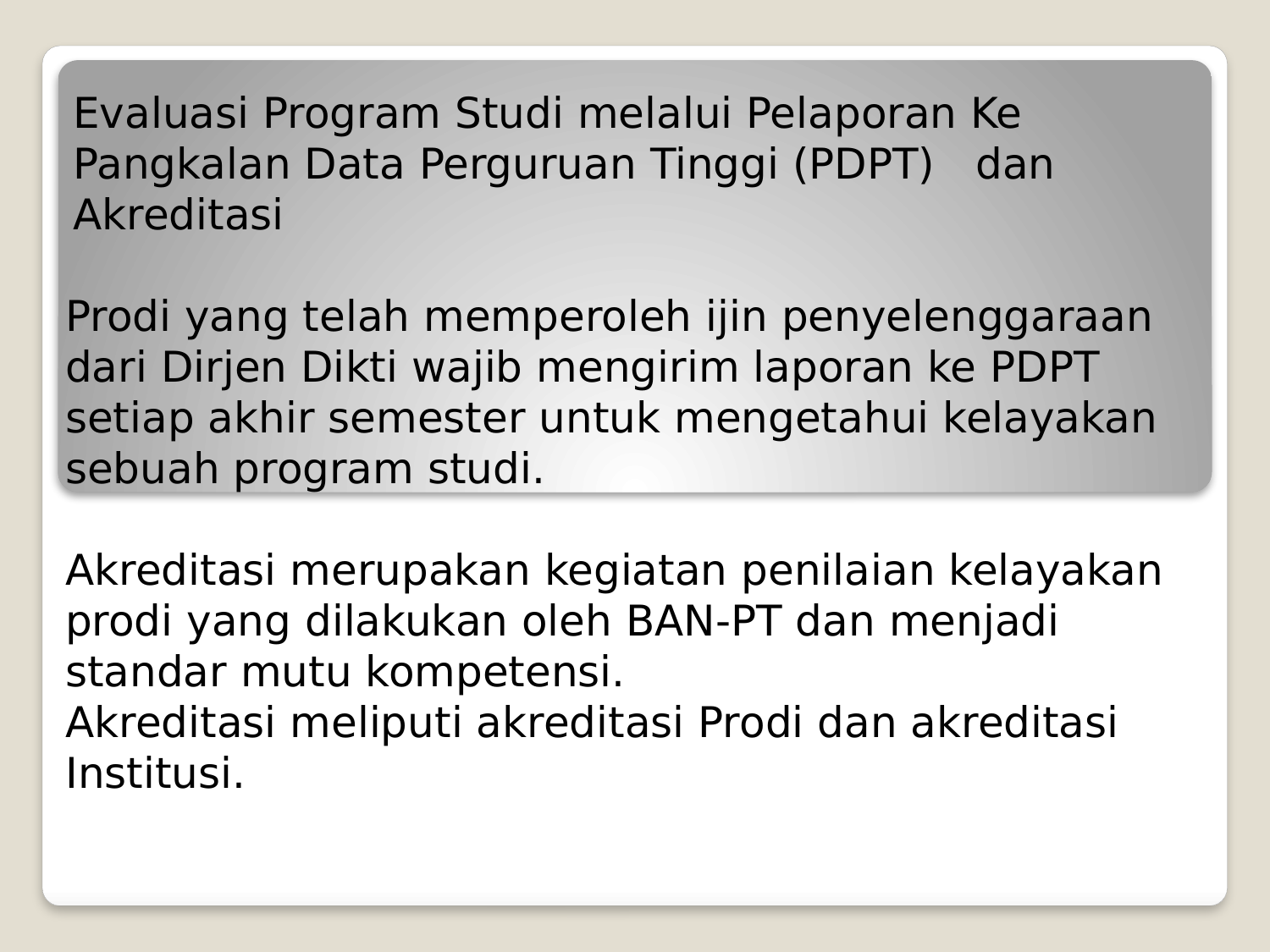

Evaluasi Program Studi melalui Pelaporan Ke Pangkalan Data Perguruan Tinggi (PDPT)   dan Akreditasi

Prodi yang telah memperoleh ijin penyelenggaraan dari Dirjen Dikti wajib mengirim laporan ke PDPT setiap akhir semester untuk mengetahui kelayakan sebuah program studi.

Akreditasi merupakan kegiatan penilaian kelayakan prodi yang dilakukan oleh BAN-PT dan menjadi standar mutu kompetensi.
Akreditasi meliputi akreditasi Prodi dan akreditasi Institusi.